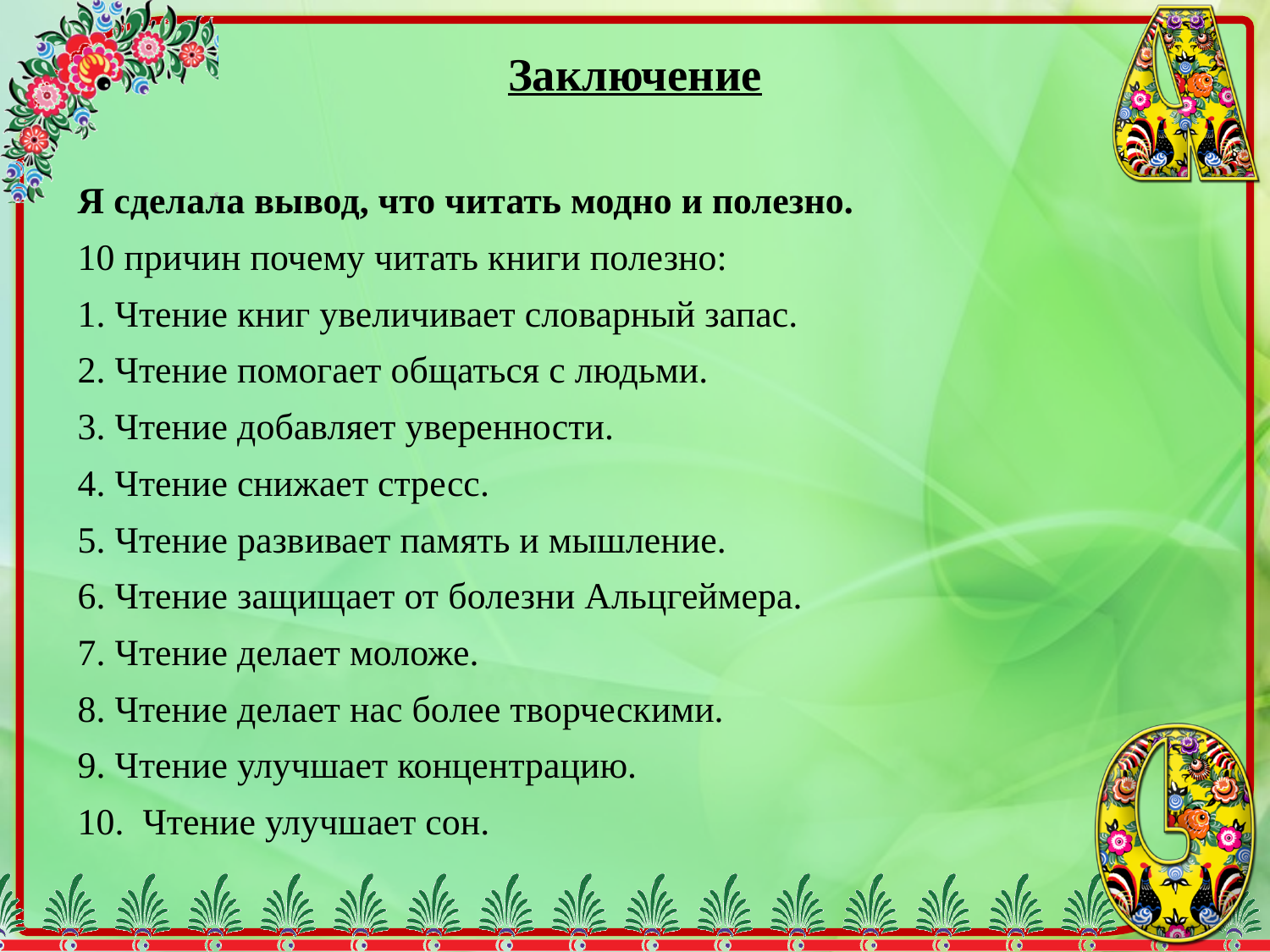

# Заключение
Я сделала вывод, что читать модно и полезно.
10 причин почему читать книги полезно:
1. Чтение книг увеличивает словарный запас.
2. Чтение помогает общаться с людьми.
3. Чтение добавляет уверенности.
4. Чтение снижает стресс.
5. Чтение развивает память и мышление.
6. Чтение защищает от болезни Альцгеймера.
7. Чтение делает моложе.
8. Чтение делает нас более творческими.
9. Чтение улучшает концентрацию.
10.  Чтение улучшает сон.